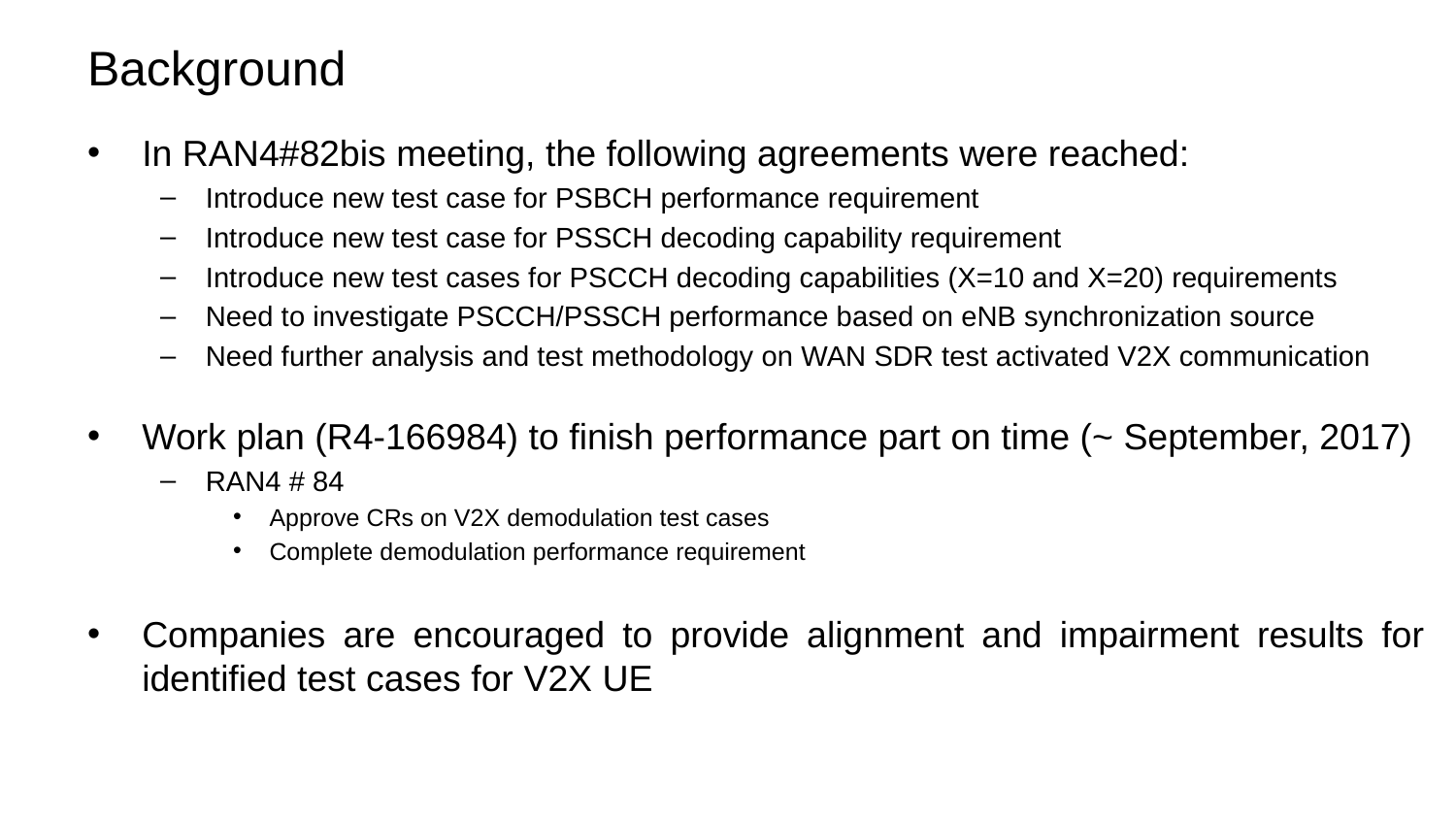

# Background
In RAN4#82bis meeting, the following agreements were reached:
Introduce new test case for PSBCH performance requirement
Introduce new test case for PSSCH decoding capability requirement
Introduce new test cases for PSCCH decoding capabilities (X=10 and X=20) requirements
Need to investigate PSCCH/PSSCH performance based on eNB synchronization source
Need further analysis and test methodology on WAN SDR test activated V2X communication

Work plan (R4-166984) to finish performance part on time (~ September, 2017)
RAN4 # 84
Approve CRs on V2X demodulation test cases
Complete demodulation performance requirement

Companies are encouraged to provide alignment and impairment results for identified test cases for V2X UE